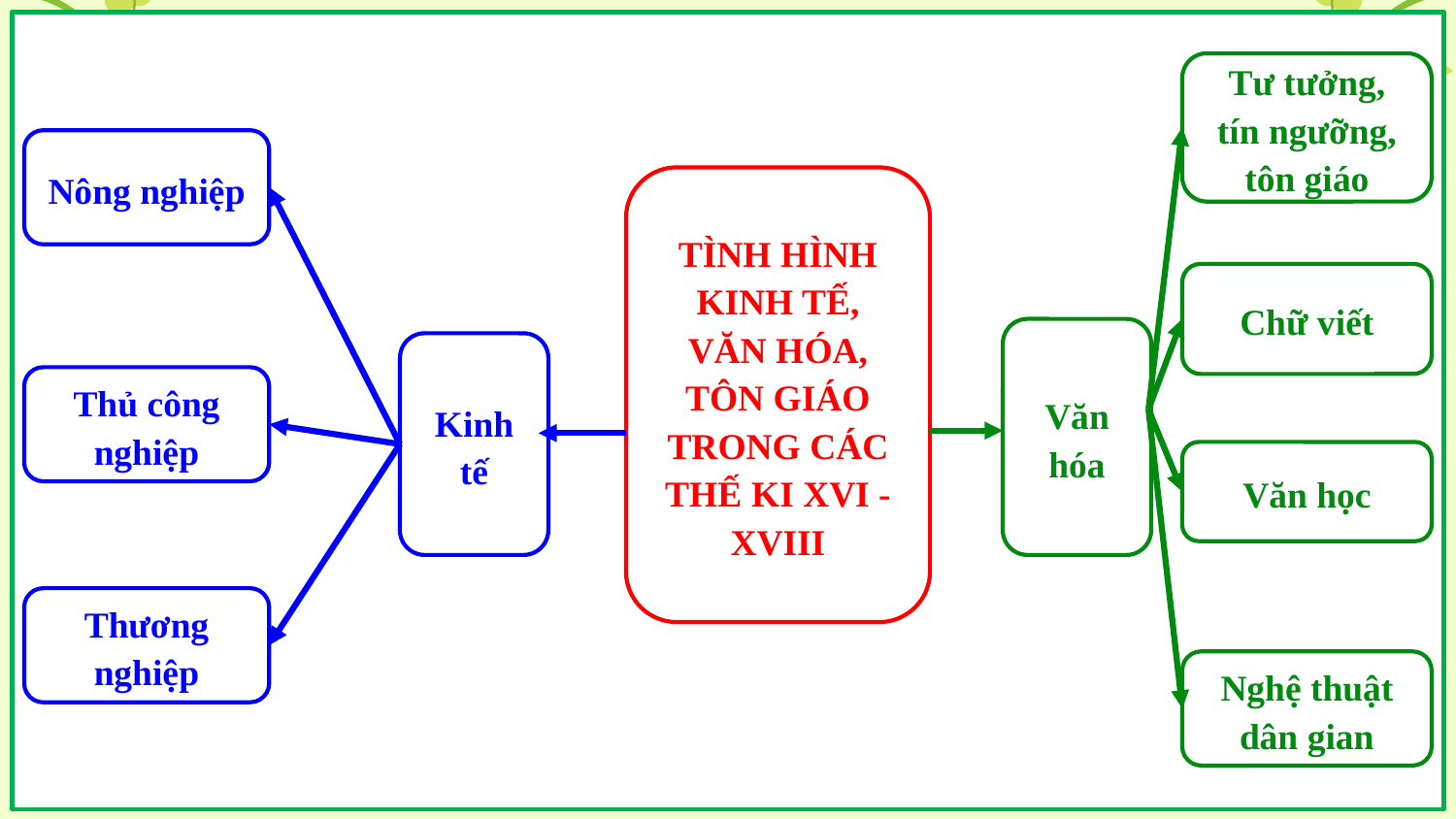

Tư tưởng, tín ngưỡng, tôn giáo
Nông nghiệp
TÌNH HÌNH KINH TẾ, VĂN HÓA, TÔN GIÁO TRONG CÁC THẾ KI XVI - XVIII
Chữ viết
Văn hóa
Kinh tế
Thủ công nghiệp
Văn học
Thương nghiệp
Nghệ thuật dân gian